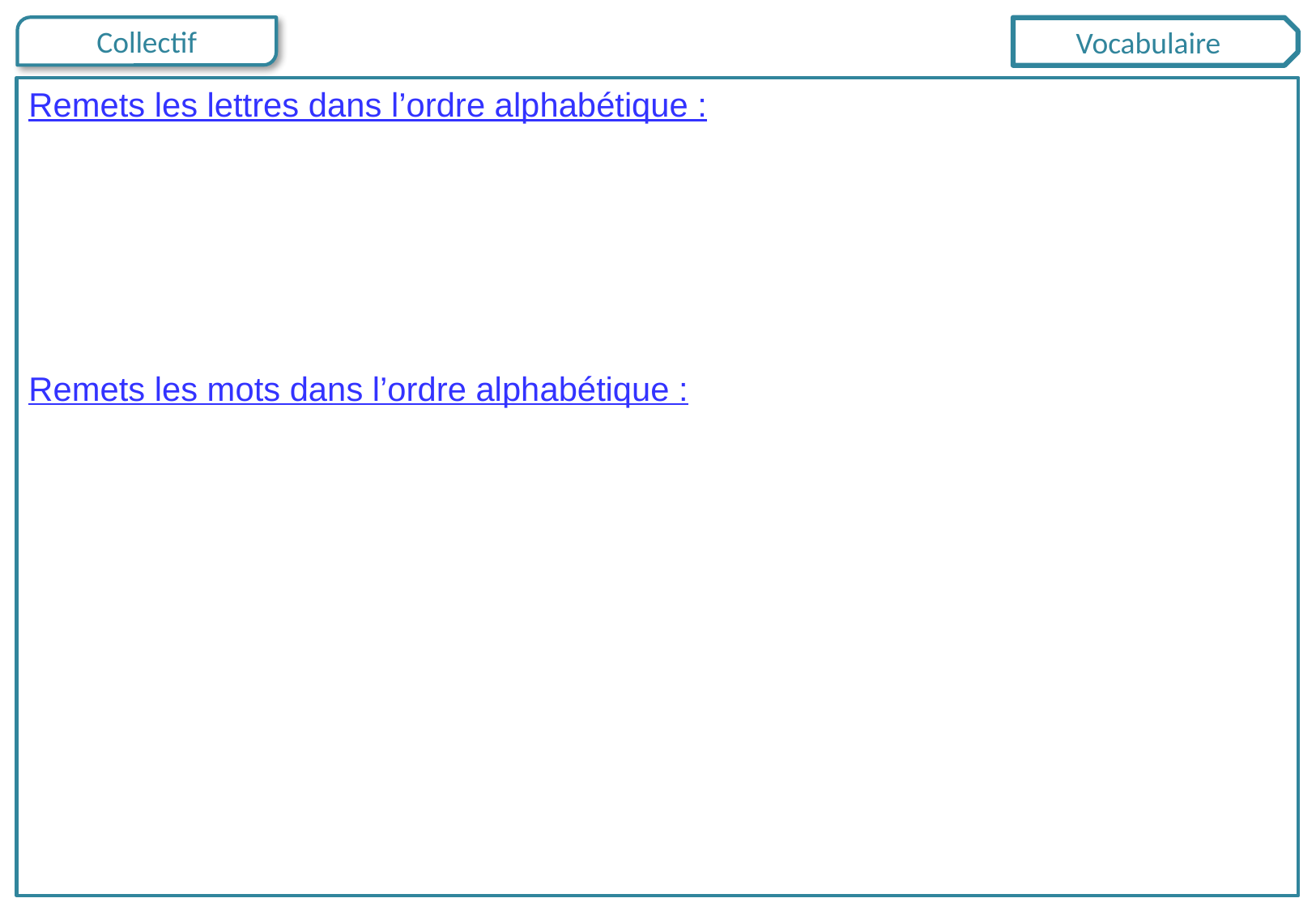

Vocabulaire
Remets les lettres dans l’ordre alphabétique :

Remets les mots dans l’ordre alphabétique :